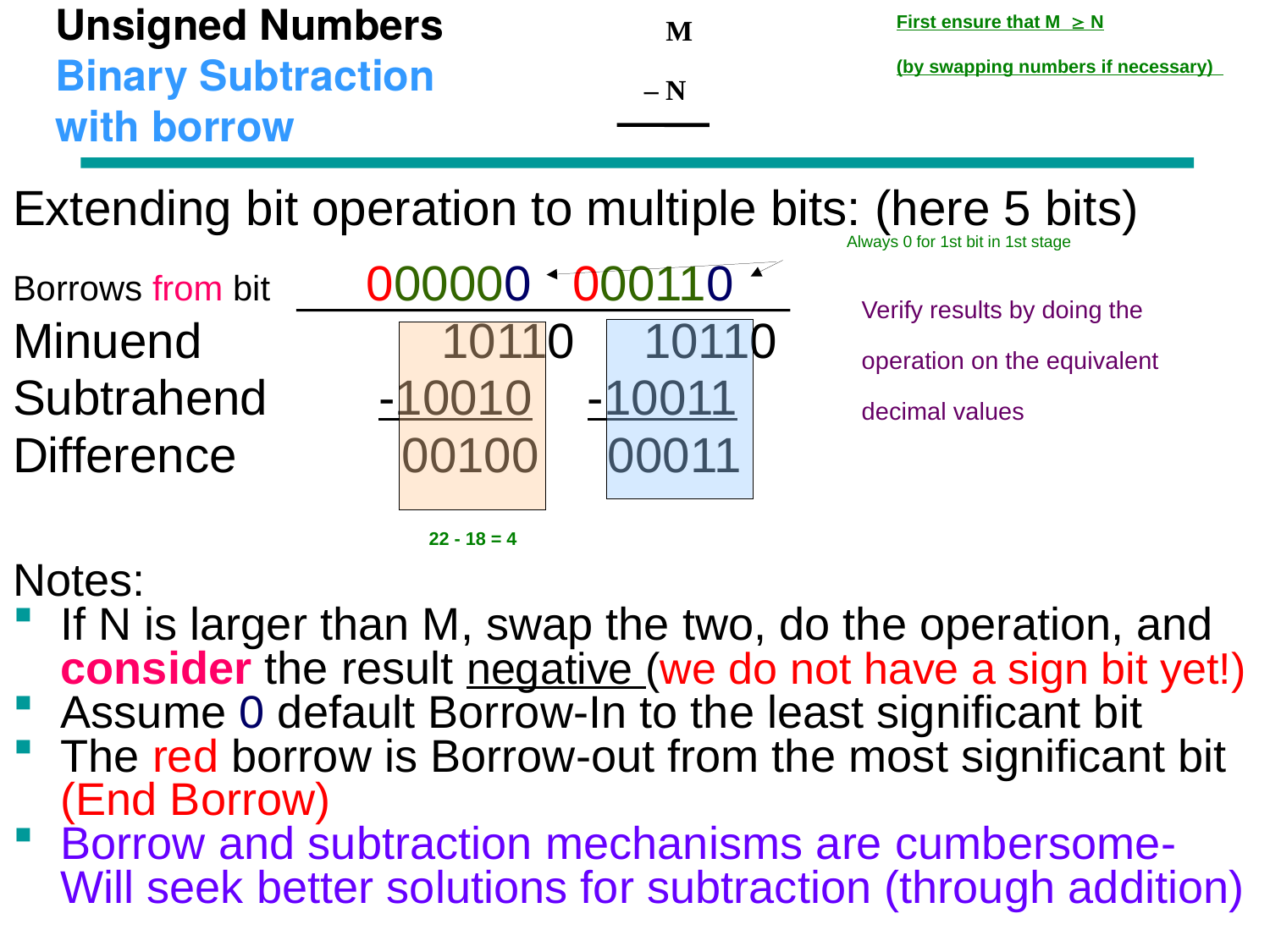

# Unsigned Numbers Binary Subtraction with borrow
   M
– N
First ensure that M  ≥ N
(by swapping numbers if necessary)

Extending bit operation to multiple bits: (here 5 bits)

Borrows from bit       000000   000110
Minuend	  	10110     10110
Subtrahend        -10010    -10011
Difference            00100     00011

Notes:
If N is larger than M, swap the two, do the operation, and consider the result negative (we do not have a sign bit yet!)
Assume 0 default Borrow-In to the least significant bit
The red borrow is Borrow-out from the most significant bit (End Borrow)
Borrow and subtraction mechanisms are cumbersome- Will seek better solutions for subtraction (through addition)

Always 0 for 1st bit in 1st stage

Verify results by doing the operation on the equivalent decimal values

22 - 18 = 4
Chapter 1            51